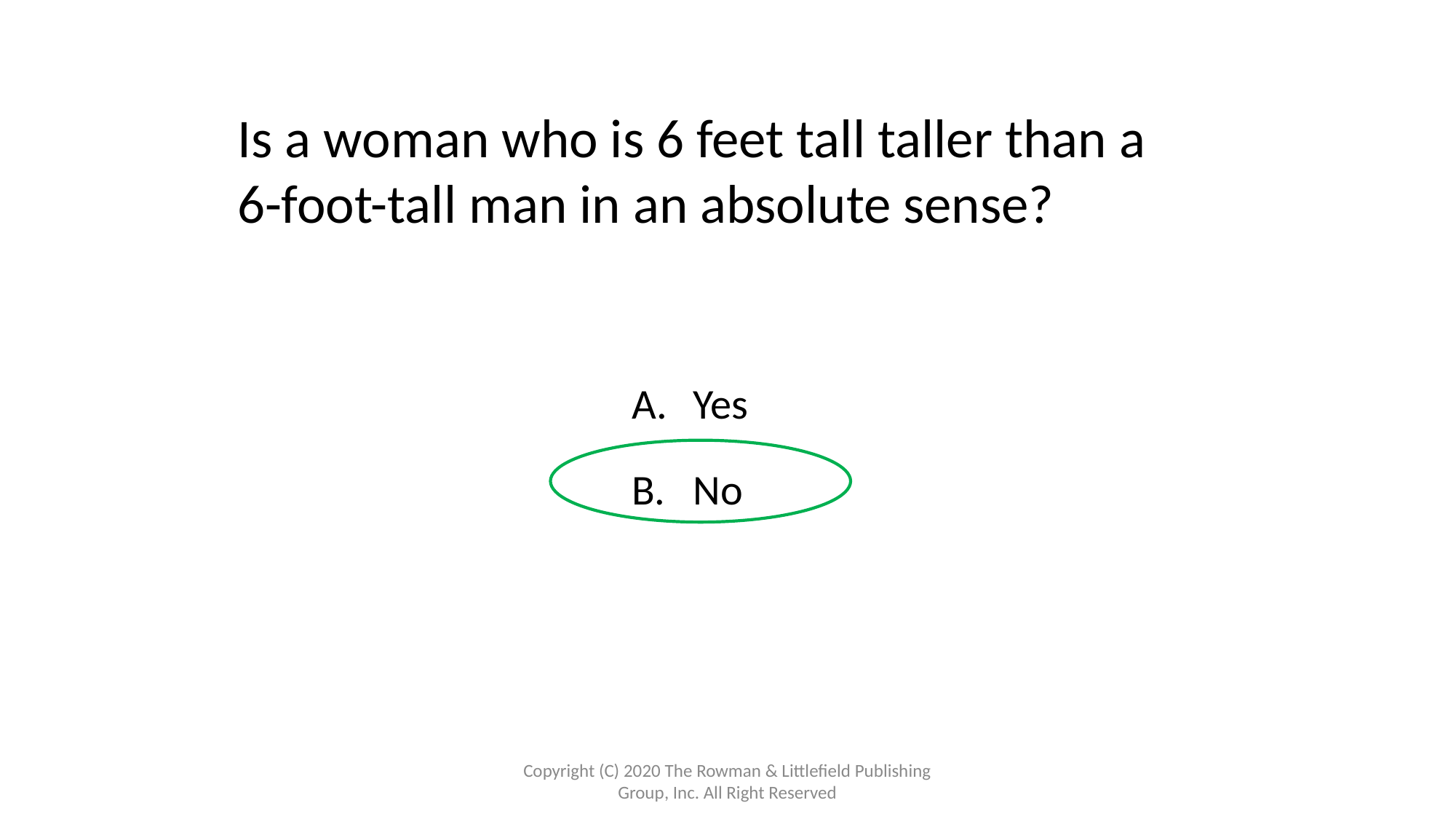

# Is a woman who is 6 feet tall taller than a 6-foot-tall man in an absolute sense?
Yes
No

Copyright (C) 2020 The Rowman & Littlefield Publishing Group, Inc. All Right Reserved